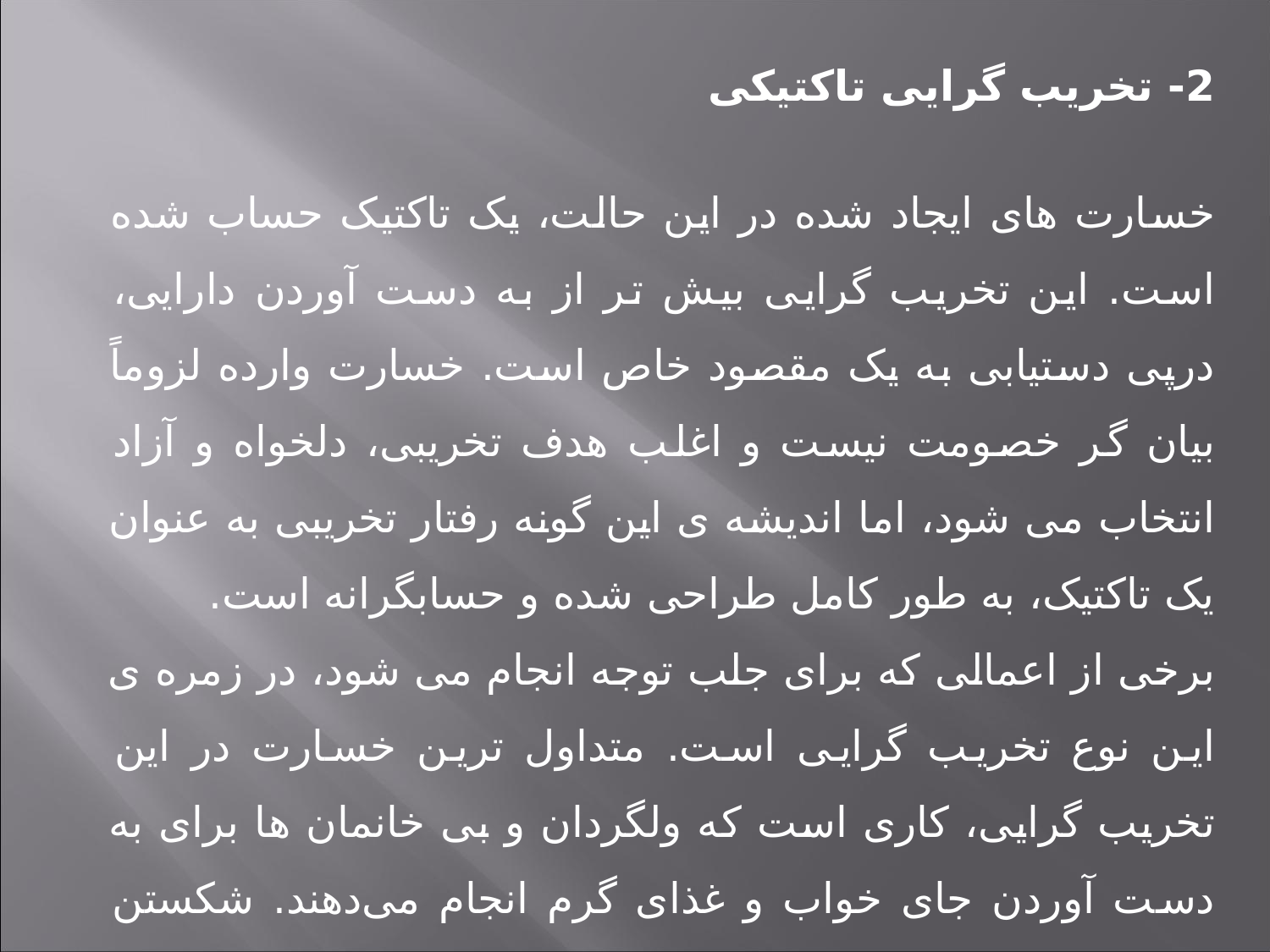

2- تخریب گرایی تاکتیکی

خسارت های ایجاد شده در این حالت، یک تاکتیک حساب شده است. این تخریب گرایی بیش تر از به دست آوردن دارایی، در‌پی دستیابی به یک مقصود خاص است. خسارت وارده لزوماً بیان گر خصومت نیست و اغلب هدف تخریبی، دلخواه و آزاد انتخاب می شود، اما اندیشه ی این گونه رفتار تخریبی به عنوان یک تاکتیک، به طور کامل طراحی شده و حسابگرانه است.
برخی از اعمالی که برای جلب توجه انجام می شود، در زمره ی این نوع تخریب گرایی است. متداول ترین خسارت در این تخریب گرایی، کاری است که ولگردان و بی خانمان ها برای به دست آوردن جای خواب و غذای گرم انجام می‌دهند. شکستن شیشه در حضور پلیس و نیروهای انتظامی از این جمله است.